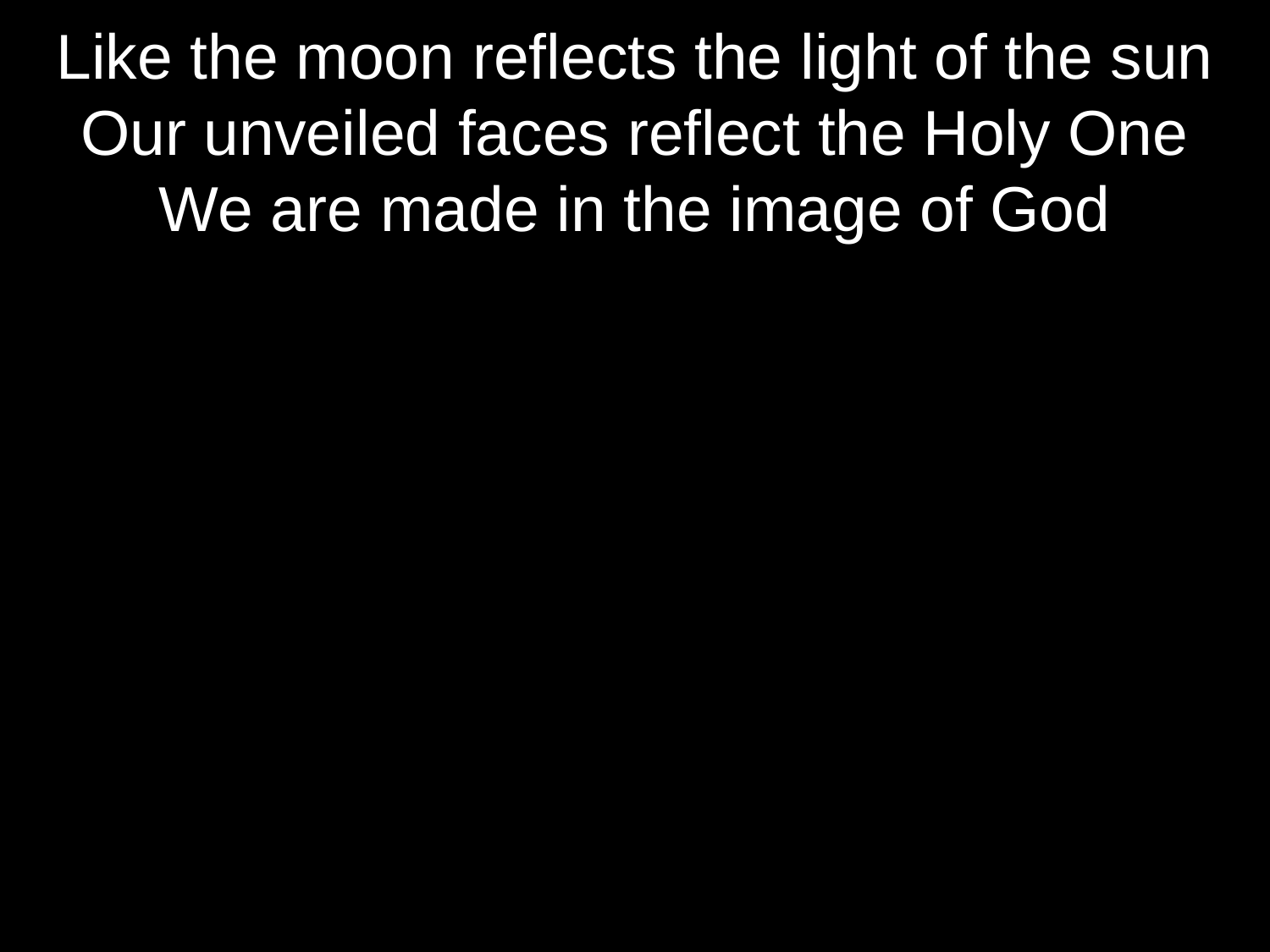

# Like the moon reflects the light of the sun Our unveiled faces reflect the Holy One We are made in the image of God